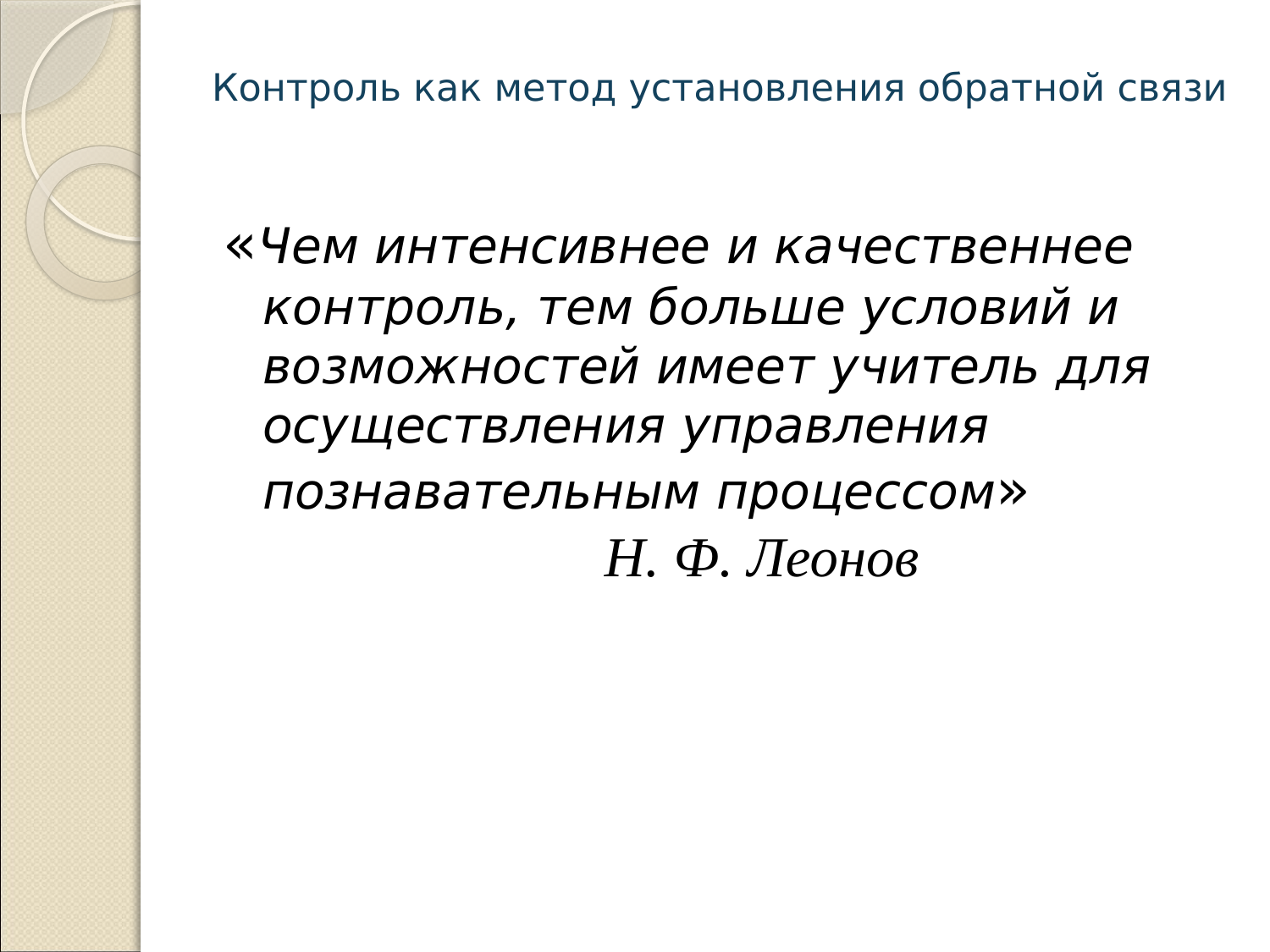

# Контроль как метод установления обратной связи
«Чем интенсивнее и качественнее контроль, тем больше условий и возможностей имеет учитель для осуществления управления познавательным процессом»
                   Н. Ф. Леонов